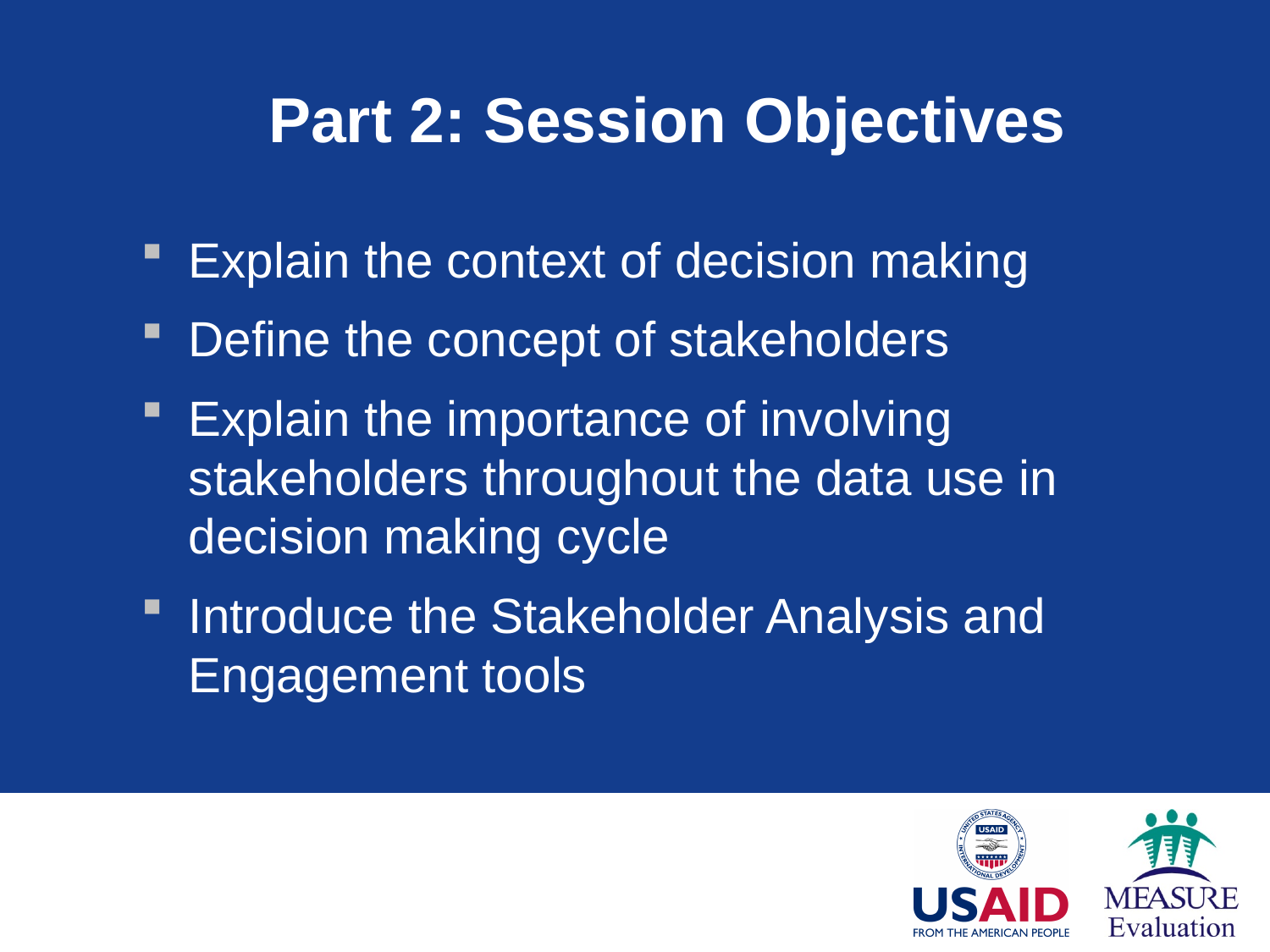

# Part 2: Session Objectives
Explain the context of decision making
Define the concept of stakeholders
Explain the importance of involving stakeholders throughout the data use in decision making cycle
Introduce the Stakeholder Analysis and Engagement tools